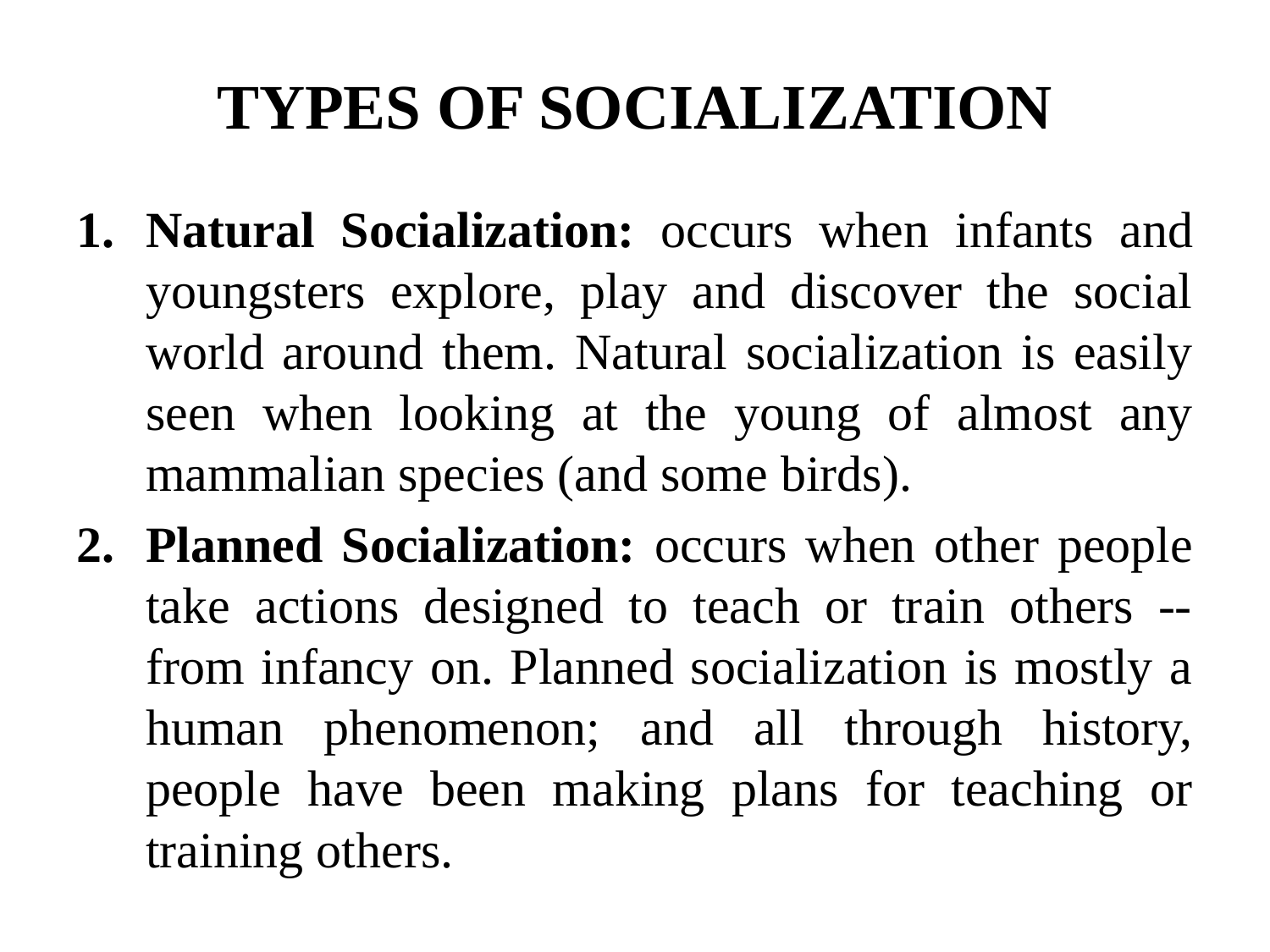

# TYPES OF SOCIALIZATION
Natural Socialization: occurs when infants and youngsters explore, play and discover the social world around them. Natural socialization is easily seen when looking at the young of almost any mammalian species (and some birds).
Planned Socialization: occurs when other people take actions designed to teach or train others -- from infancy on. Planned socialization is mostly a human phenomenon; and all through history, people have been making plans for teaching or training others.